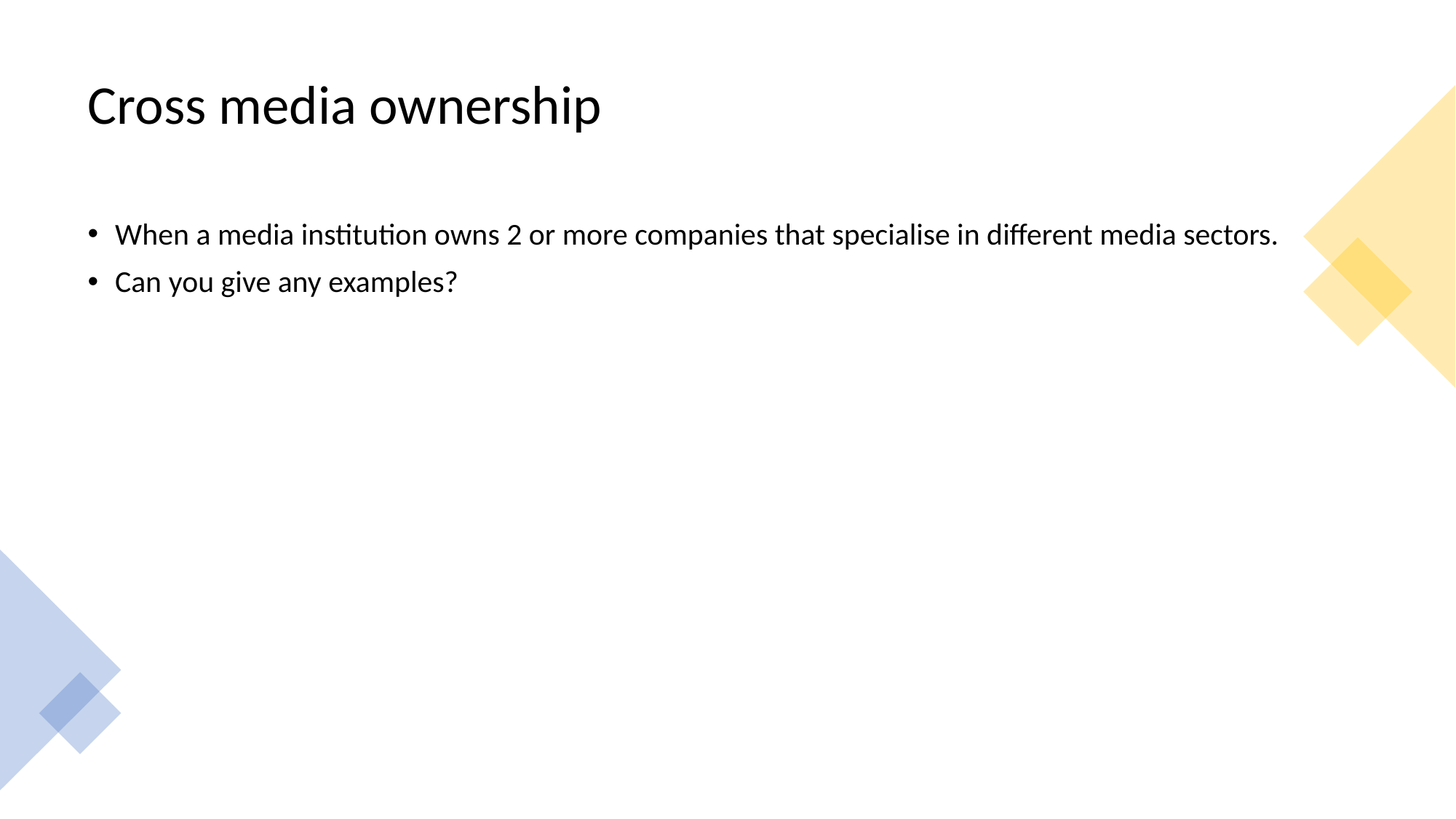

# Cross media ownership

When a media institution owns 2 or more companies that specialise in different media sectors.
Can you give any examples?